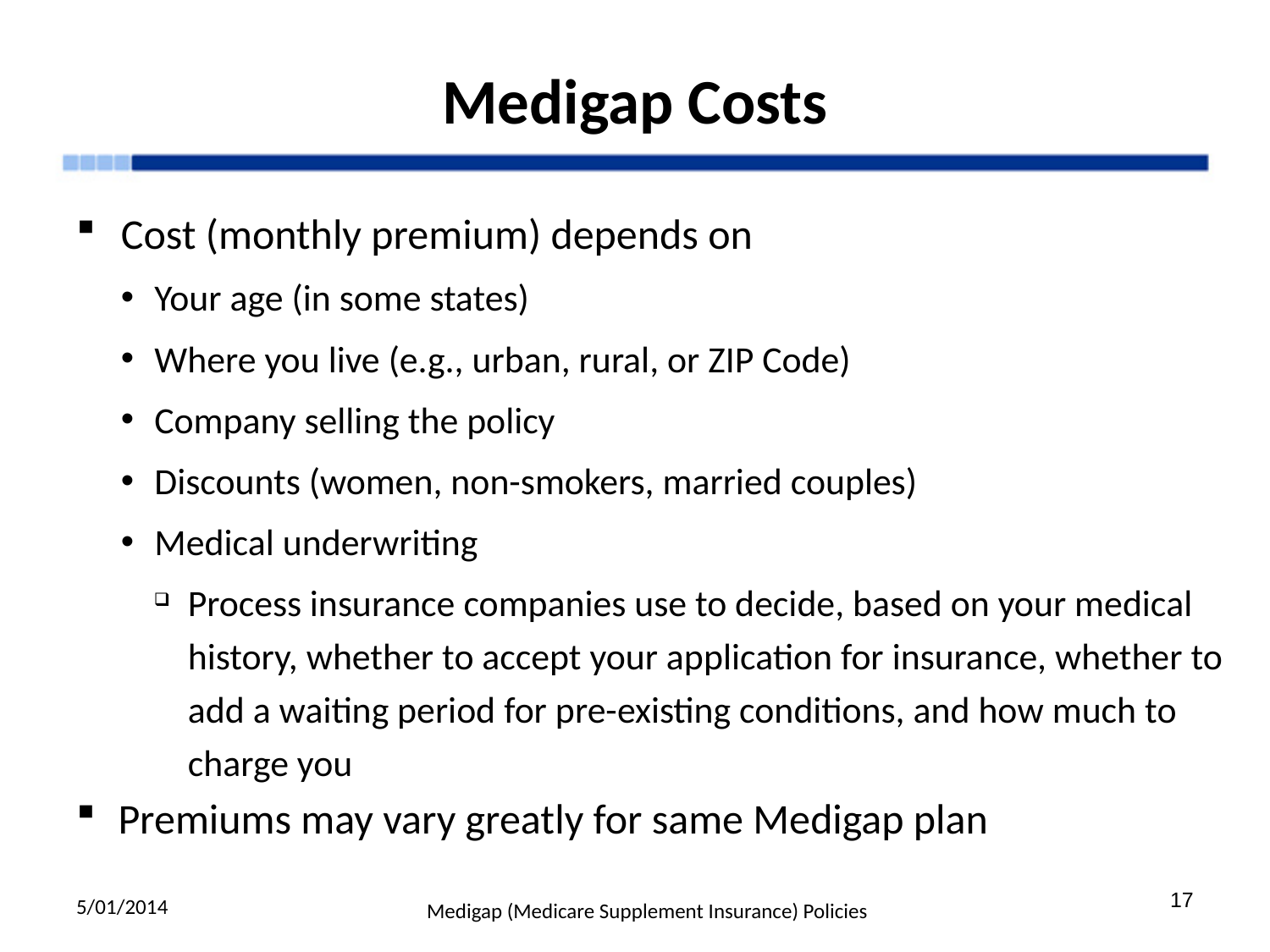

# Medigap Costs
Cost (monthly premium) depends on
Your age (in some states)
Where you live (e.g., urban, rural, or ZIP Code)
Company selling the policy
Discounts (women, non-smokers, married couples)
Medical underwriting
Process insurance companies use to decide, based on your medical history, whether to accept your application for insurance, whether to add a waiting period for pre-existing conditions, and how much to charge you
Premiums may vary greatly for same Medigap plan
5/01/2014
17
Medigap (Medicare Supplement Insurance) Policies